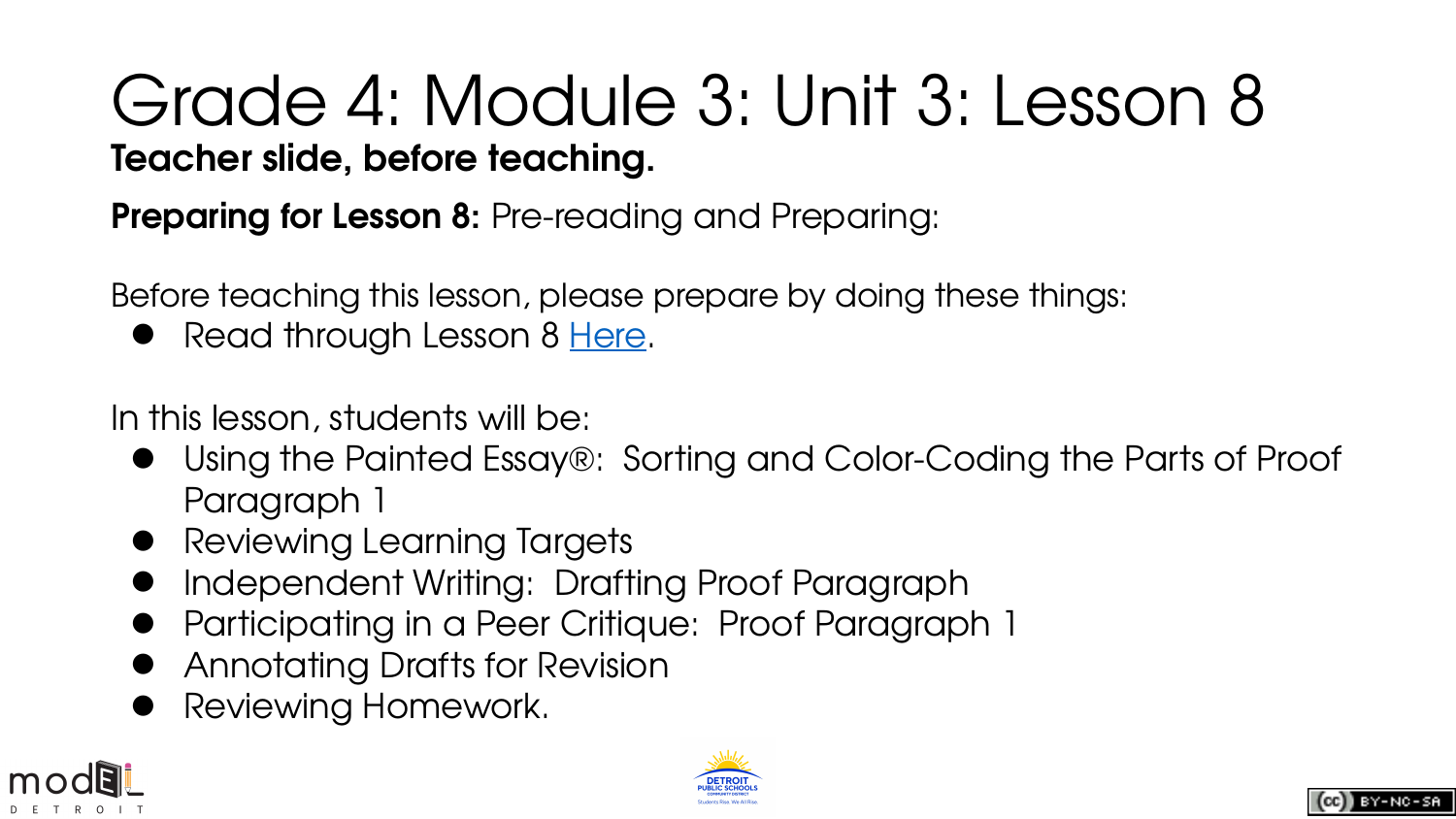

# Grade 4: Module 3: Unit 3: Lesson 8
Teacher slide, before teaching.
Preparing for Lesson 8: Pre-reading and Preparing:

Before teaching this lesson, please prepare by doing these things:
Read through Lesson 8 Here.

In this lesson, students will be:
Using the Painted Essay®:  Sorting and Color-Coding the Parts of Proof Paragraph 1
Reviewing Learning Targets
Independent Writing:  Drafting Proof Paragraph
Participating in a Peer Critique:  Proof Paragraph 1
Annotating Drafts for Revision
Reviewing Homework.